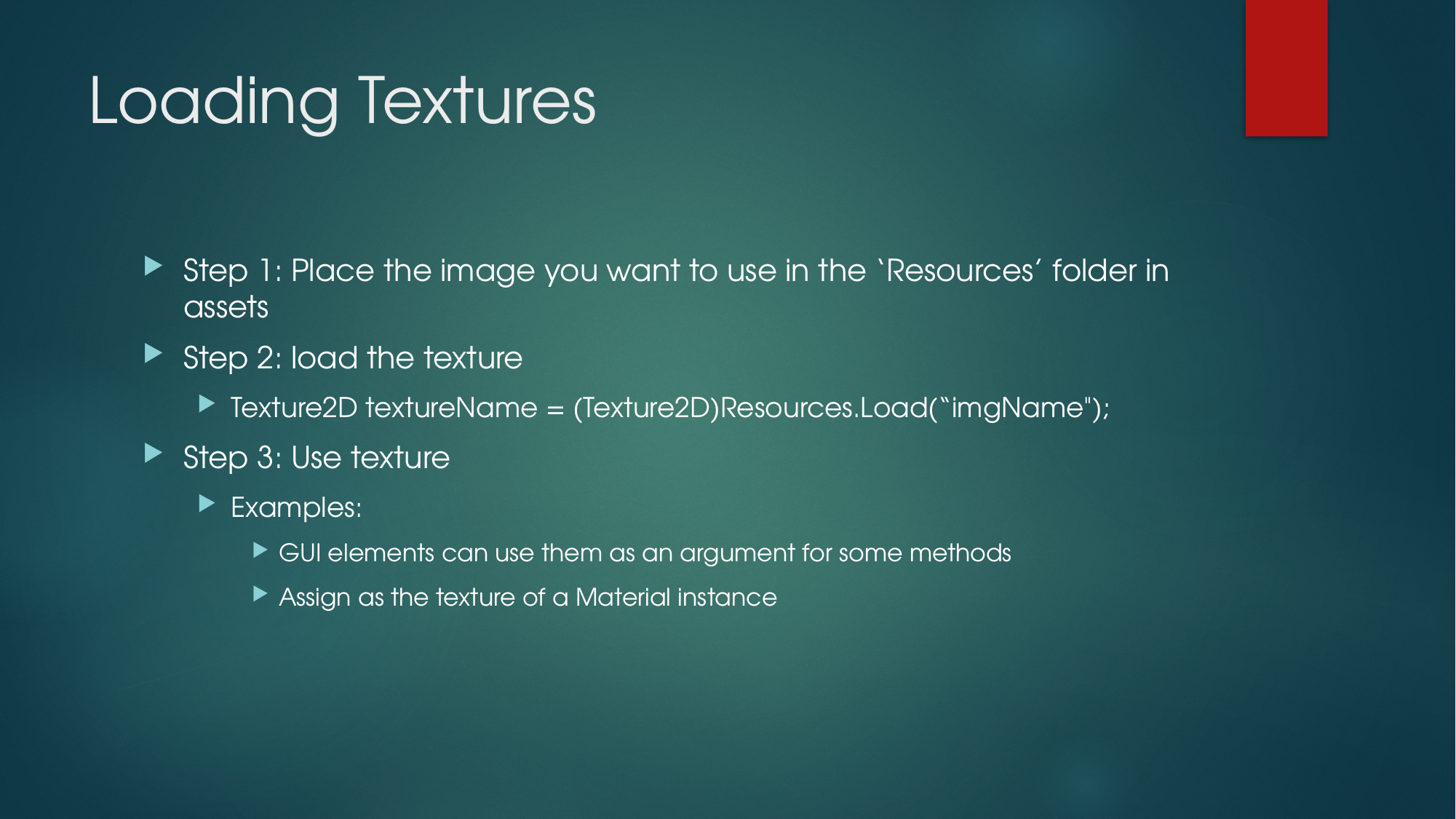

# Loading Textures
Step 1: Place the image you want to use in the ‘Resources’ folder in assets
Step 2: load the texture
Texture2D textureName = (Texture2D)Resources.Load(“imgName");
Step 3: Use texture
Examples:
GUI elements can use them as an argument for some methods
Assign as the texture of a Material instance